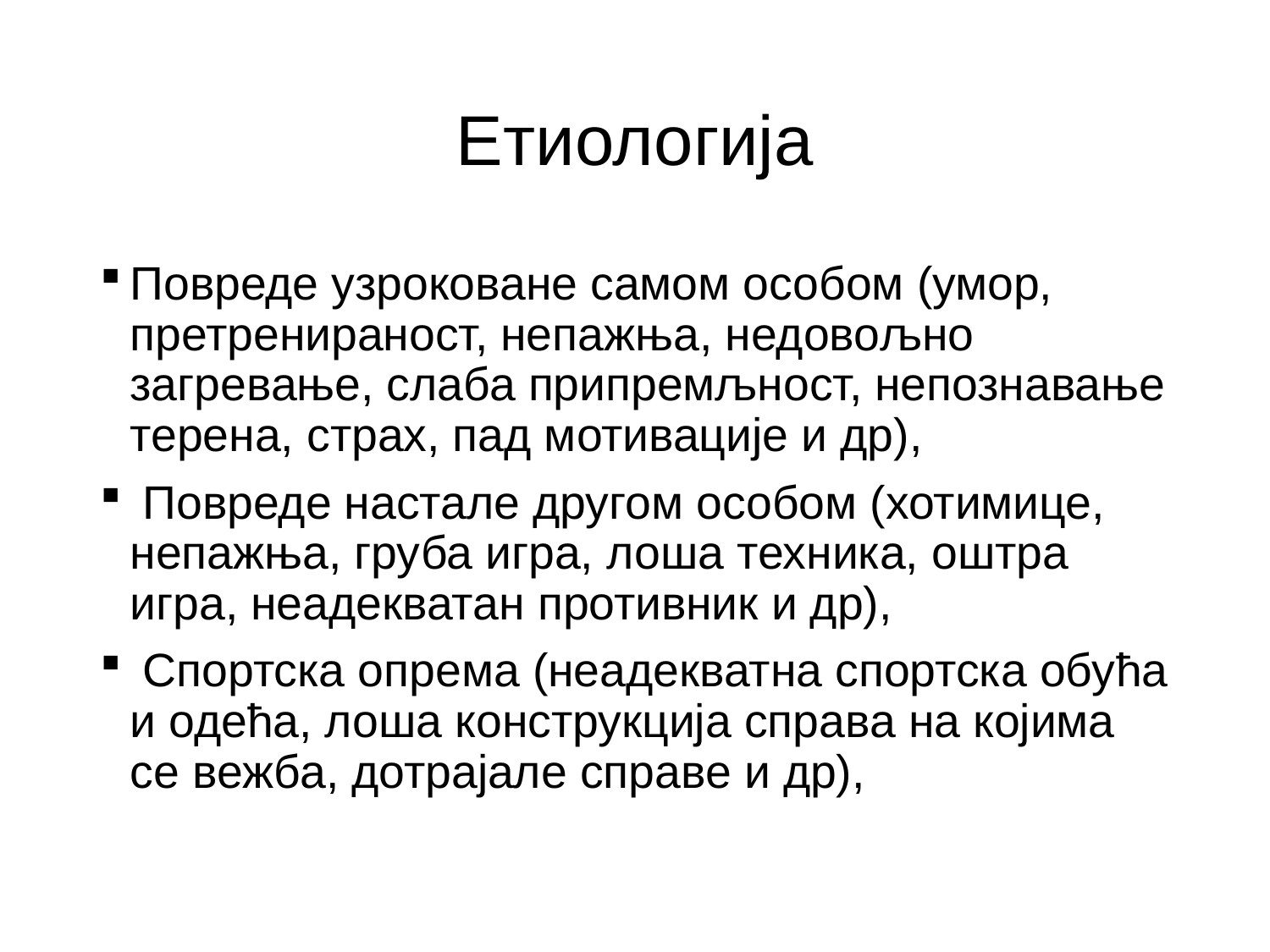

# Етиологија
Повреде узроковане самом особом (умор, претренираност, непажња, недовољно загревање, слаба припремљност, непознавање терена, страх, пад мотивације и др),
 Повреде настале другом особом (хотимице, непажња, груба игра, лоша техника, оштра игра, неадекватан противник и др),
 Спортска опрема (неадекватна спортска обућа и одећа, лоша конструкција справа на којима се вежба, дотрајале справе и др),